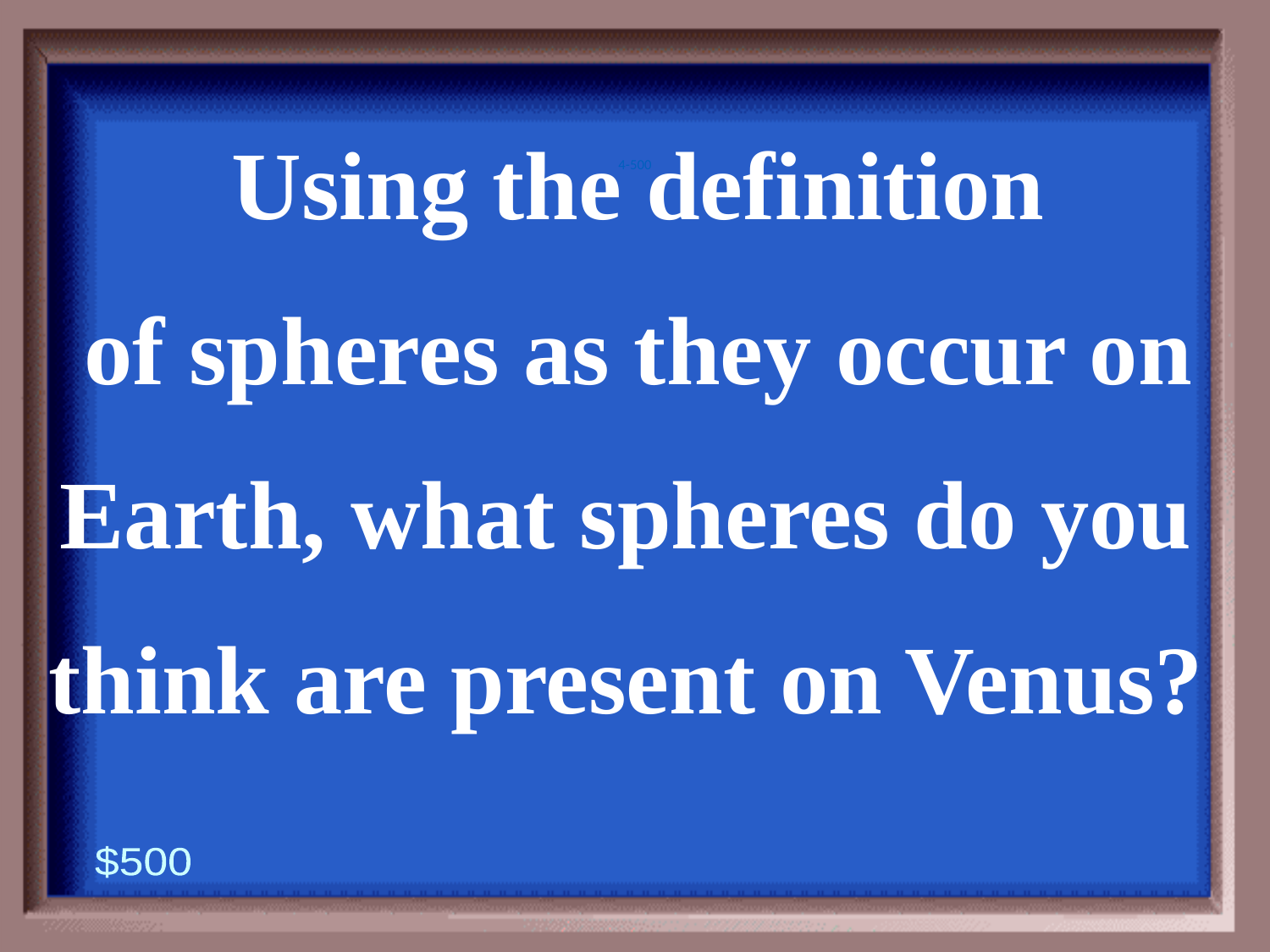

4-500
Using the definition
 of spheres as they occur on
Earth, what spheres do you
think are present on Venus?
$500